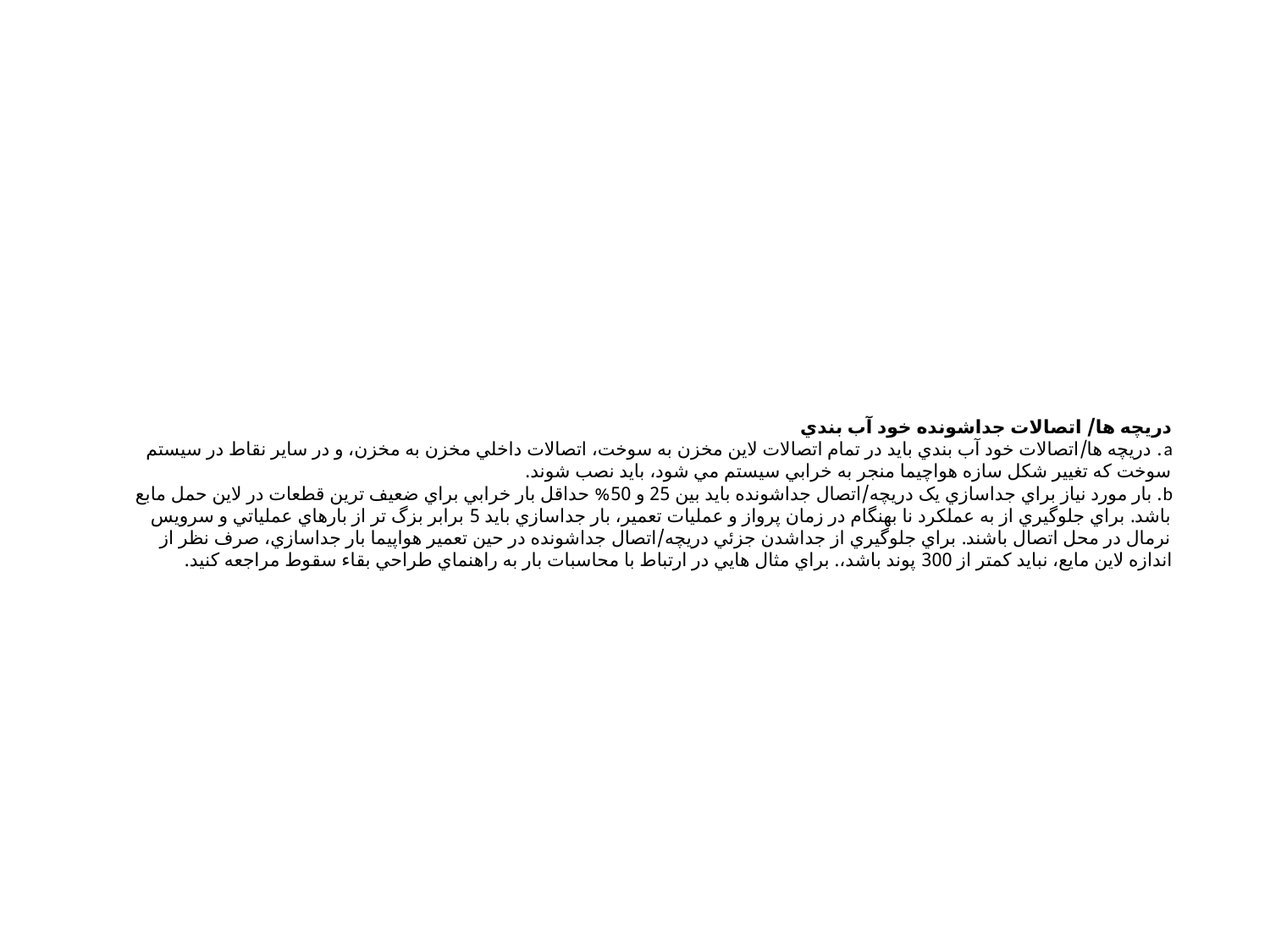

# دريچه ها/ اتصالات جداشونده خود آب بندي a. دريچه ها/اتصالات خود آب بندي بايد در تمام اتصالات لاين مخزن به سوخت، اتصالات داخلي مخزن به مخزن، و در ساير نقاط در سيستم سوخت که تغيير شکل سازه هواچيما منجر به خرابي سيستم مي شود، بايد نصب شوند. b. بار مورد نياز براي جداسازي يک دريچه/اتصال جداشونده بايد بين 25 و 50% حداقل بار خرابي براي ضعيف ترين قطعات در لاين حمل مابع باشد. براي جلوگيري از به عملكرد نا بهنگام در زمان پرواز و عمليات تعمير، بار جداسازي بايد 5 برابر بزگ تر از بارهاي عملياتي و سرويس نرمال در محل اتصال باشند. براي جلوگيري از جداشدن جزئي دريچه/اتصال جداشونده در حين تعمير هواپيما بار جداسازي، صرف نظر از اندازه لاين مايع، نبايد کمتر از 300 پوند باشد،. براي مثال هايي در ارتباط با محاسبات بار به راهنماي طراحي بقاء سقوط مراجعه کنيد.